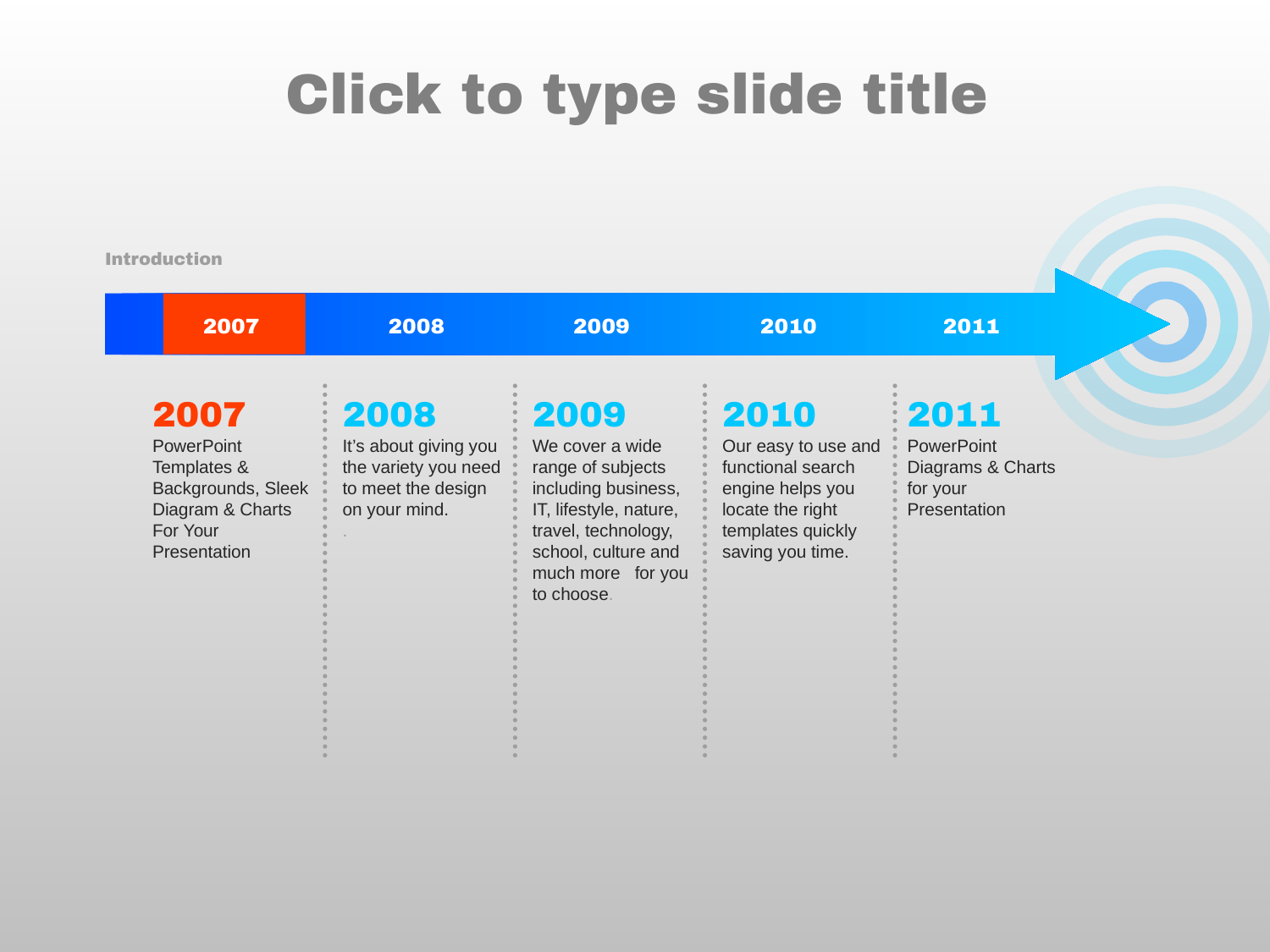

Click to type slide title

Introduction

2007
2008
2009
2010
2011
2007
PowerPoint Templates & Backgrounds, Sleek Diagram & Charts For Your Presentation

2008
It’s about giving you the variety you need to meet the design on your mind.
.

2009
We cover a wide range of subjects including business, IT, lifestyle, nature, travel, technology, school, culture and much more   for you to choose.

2010
Our easy to use and functional search engine helps you locate the right templates quickly saving you time.

2011
PowerPoint Diagrams & Charts for your Presentation